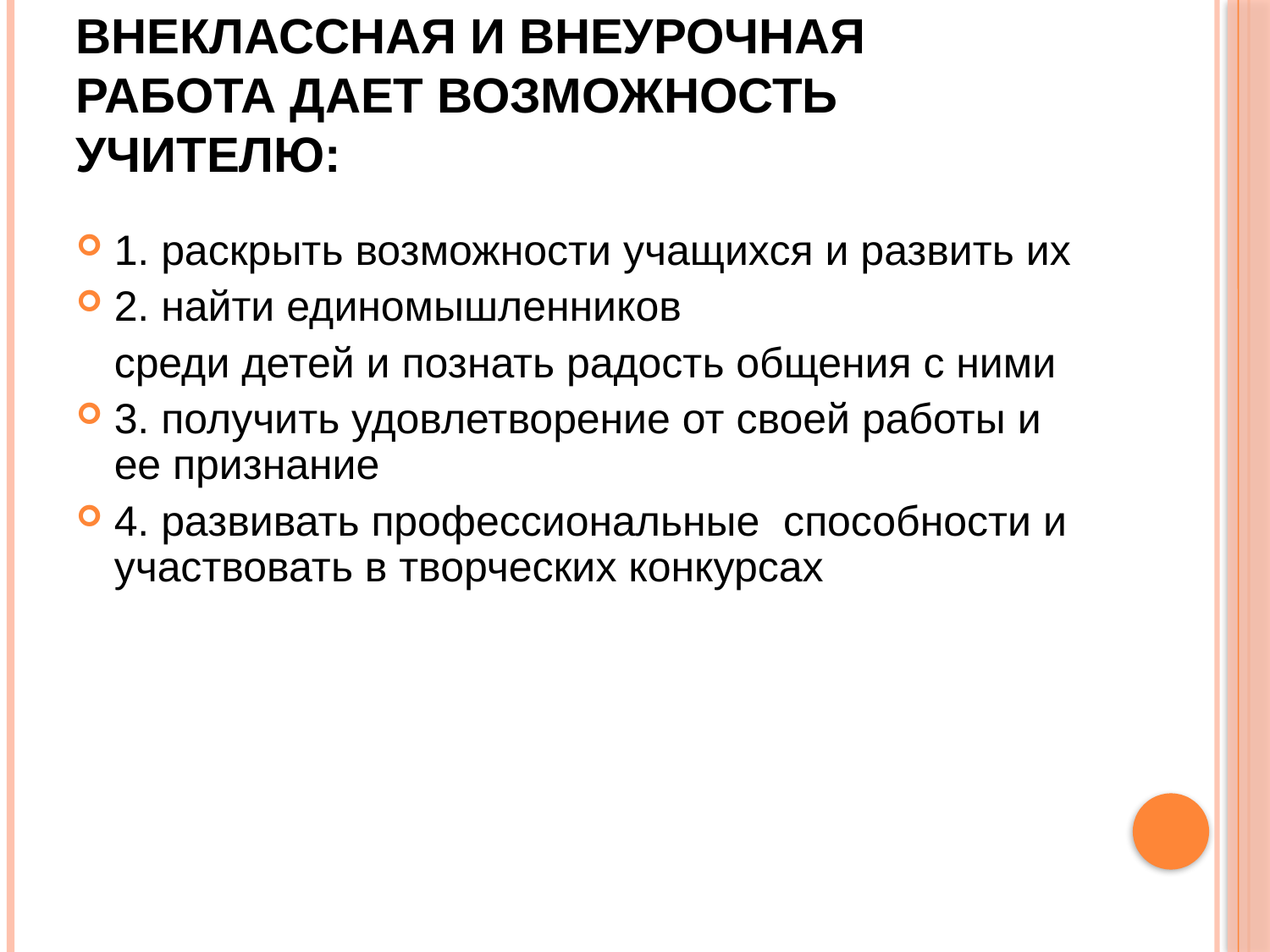

# Внеклассная и внеурочная 	работа дает возможность учителю:
1. раскрыть возможности учащихся и развить их
2. найти единомышленников
	среди детей и познать радость общения с ними
3. получить удовлетворение от своей работы и ее признание
4. развивать профессиональные  способности и участвовать в творческих конкурсах